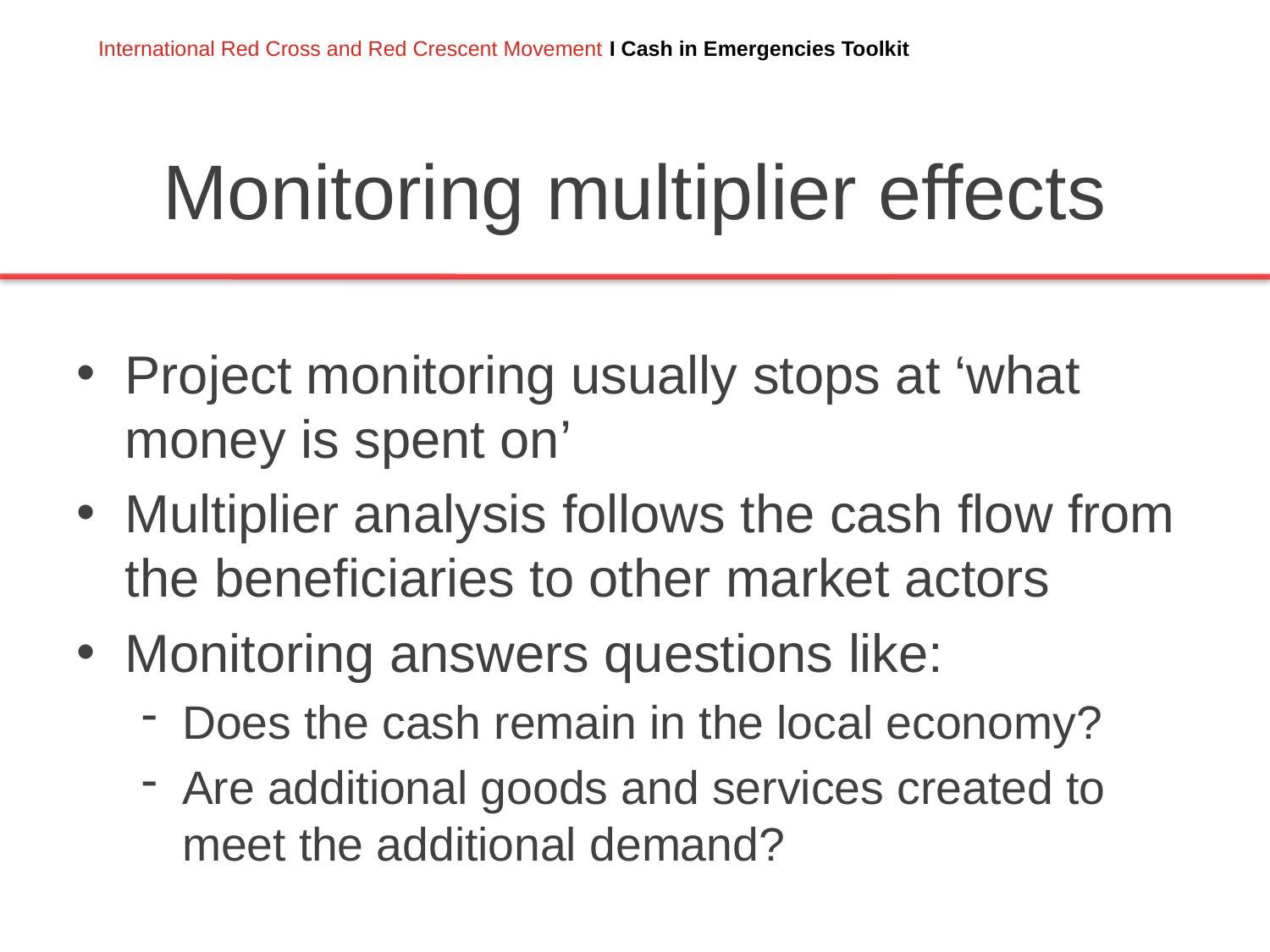

# Monitoring multiplier effects
Project monitoring usually stops at ‘what money is spent on’
Multiplier analysis follows the cash flow from the beneficiaries to other market actors
Monitoring answers questions like:
Does the cash remain in the local economy?
Are additional goods and services created to meet the additional demand?